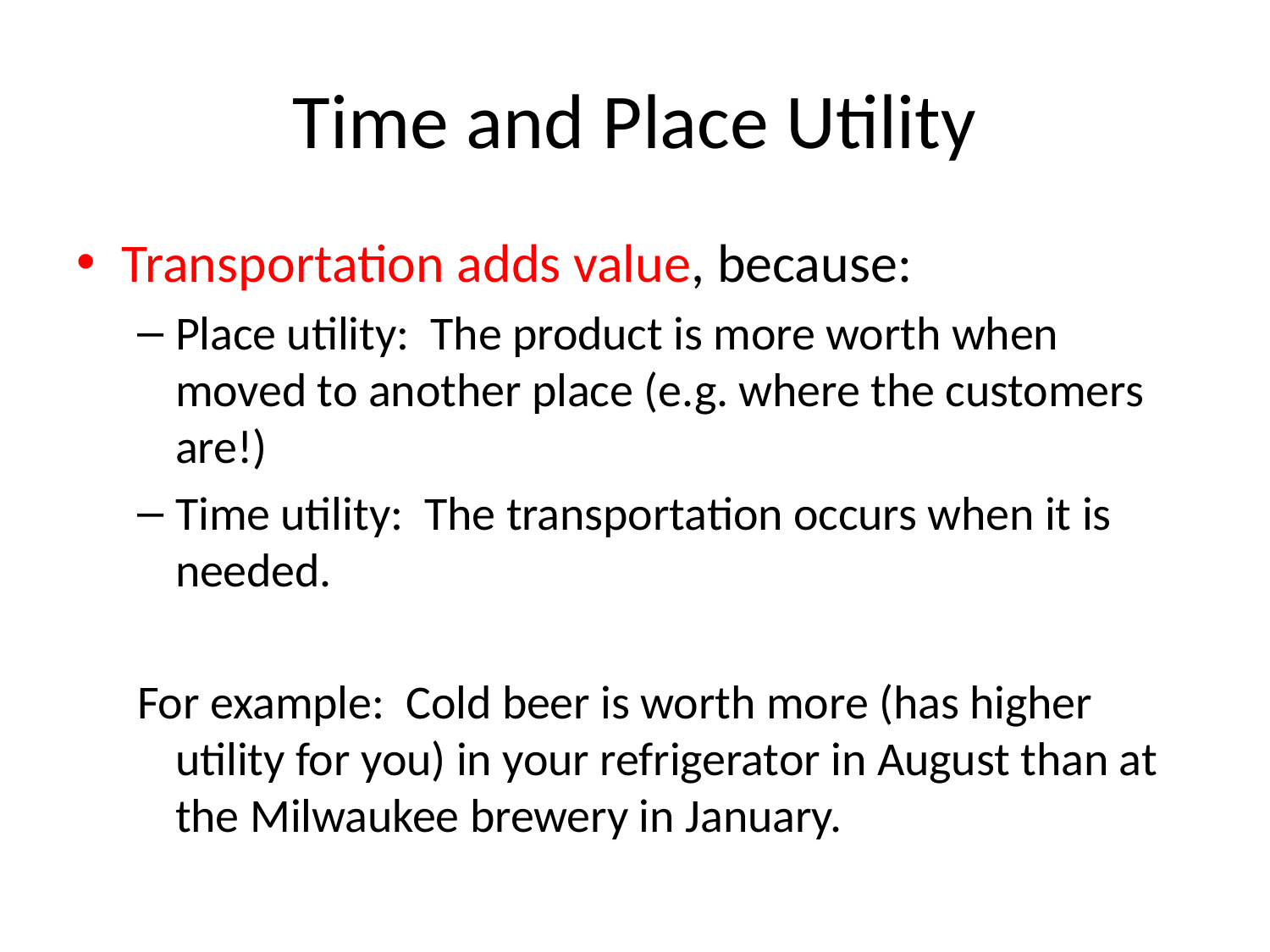

# Time and Place Utility
Transportation adds value, because:
Place utility:  The product is more worth when moved to another place (e.g. where the customers are!)
Time utility:  The transportation occurs when it is needed.

For example:  Cold beer is worth more (has higher utility for you) in your refrigerator in August than at the Milwaukee brewery in January.